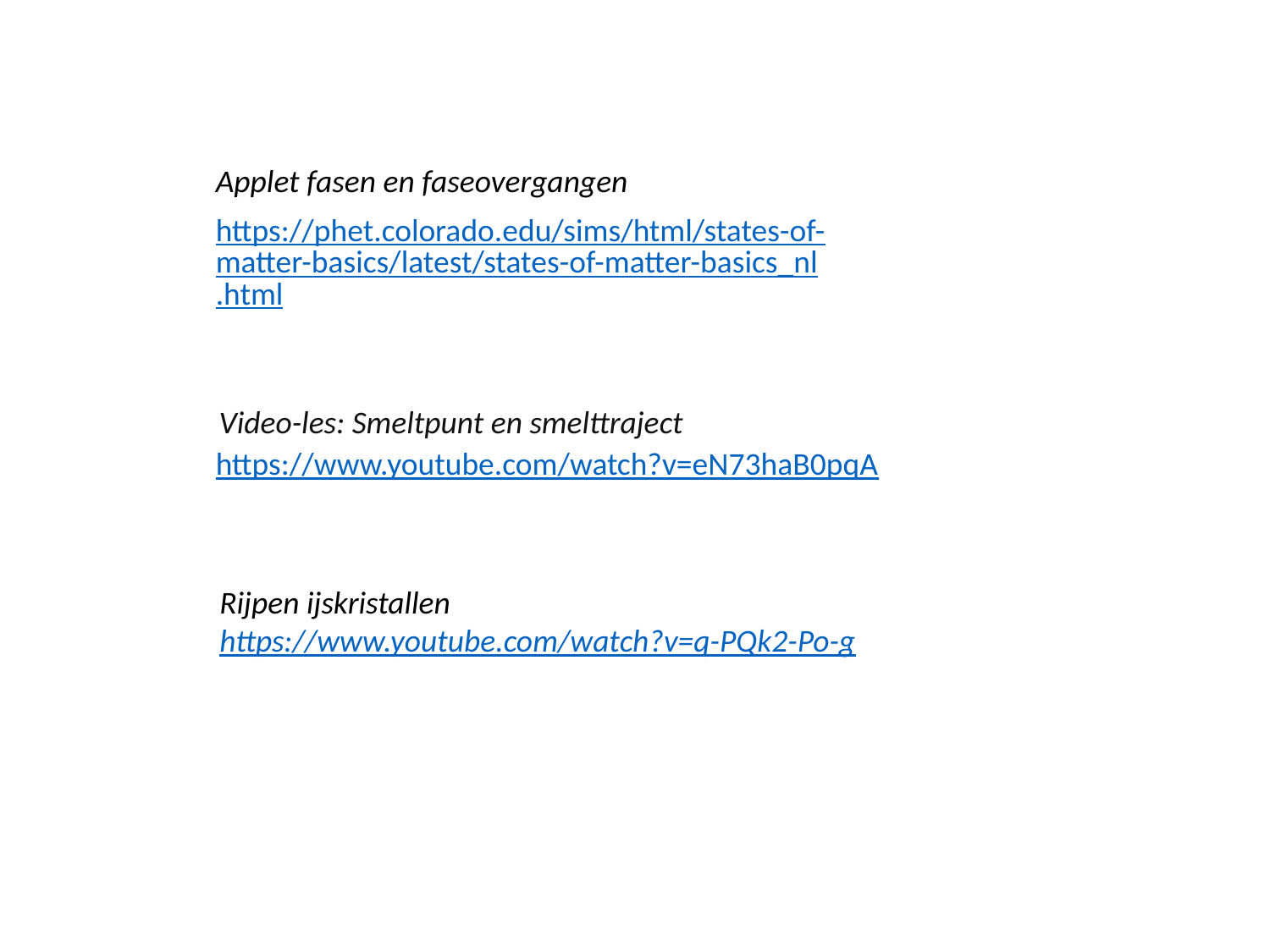

Applet fasen en faseovergangen
https://phet.colorado.edu/sims/html/states-of-matter-basics/latest/states-of-matter-basics_nl.html

Video-les: Smeltpunt en smelttraject
https://www.youtube.com/watch?v=eN73haB0pqA
Rijpen ijskristallen
https://www.youtube.com/watch?v=q-PQk2-Po-g